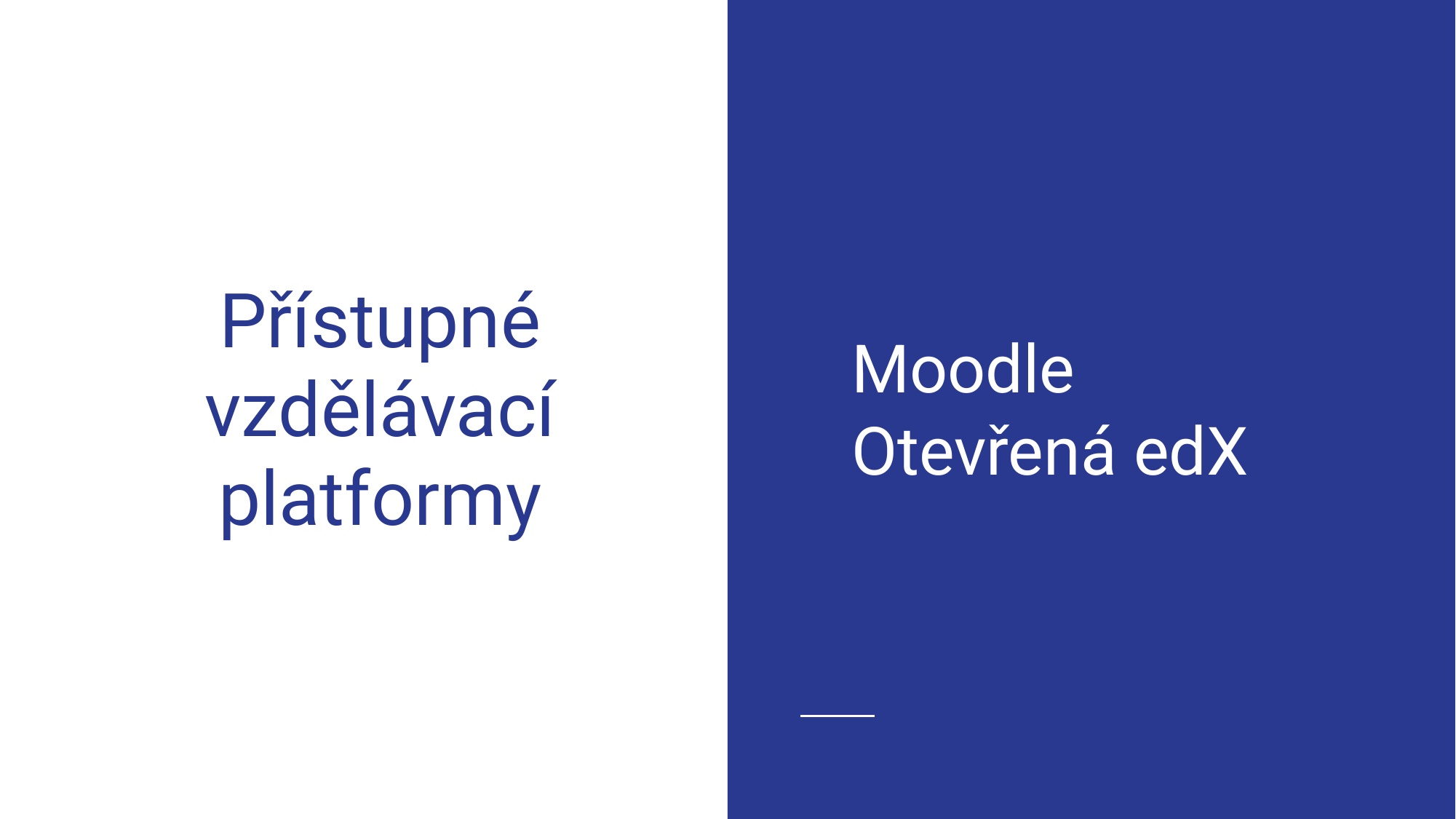

Moodle
Otevřená edX
# Přístupné vzdělávací platformy